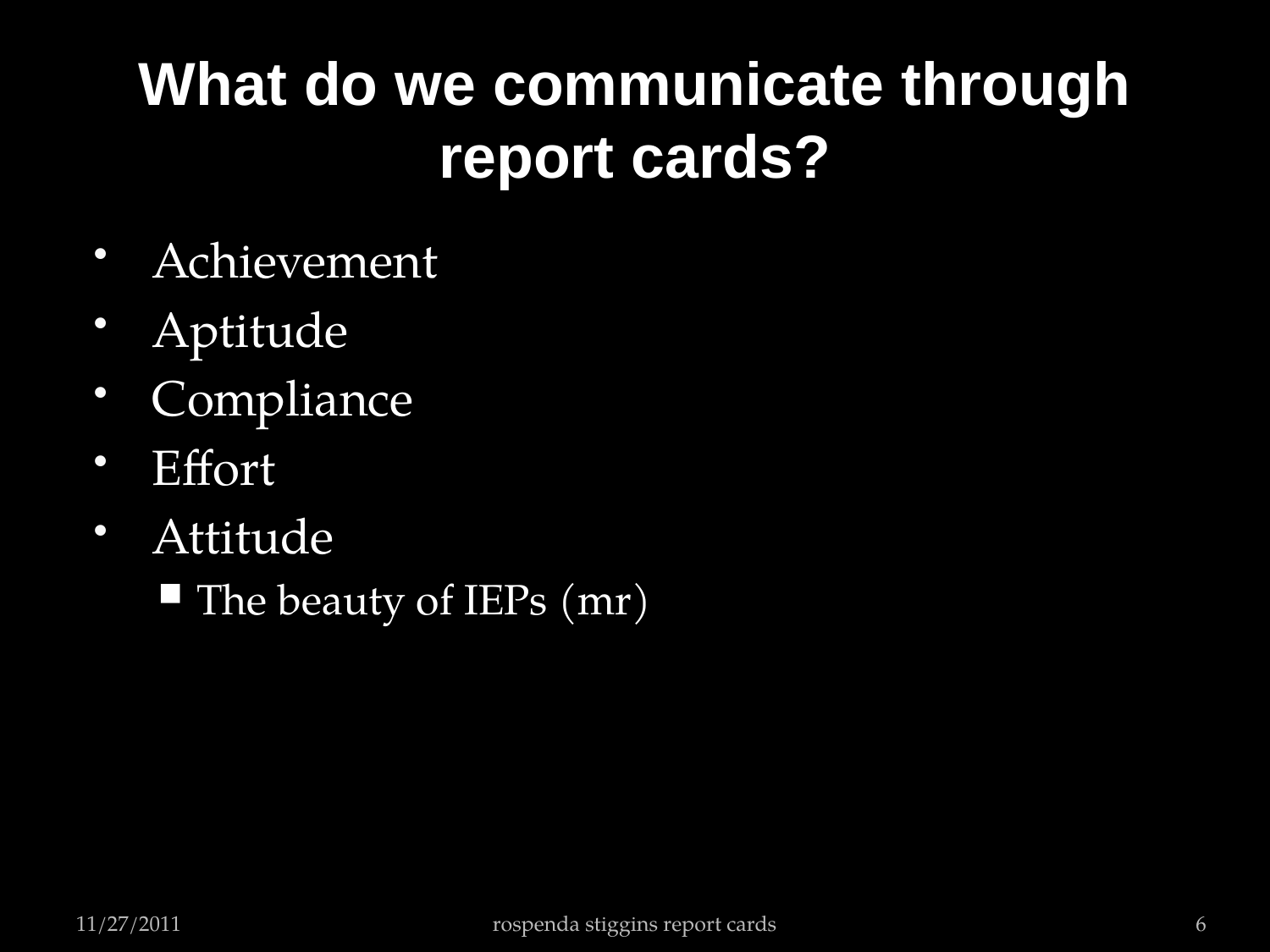

# What do we communicate through report cards?
Achievement
Aptitude
Compliance
Effort
Attitude
The beauty of IEPs (mr)
11/27/2011
rospenda stiggins report cards
6